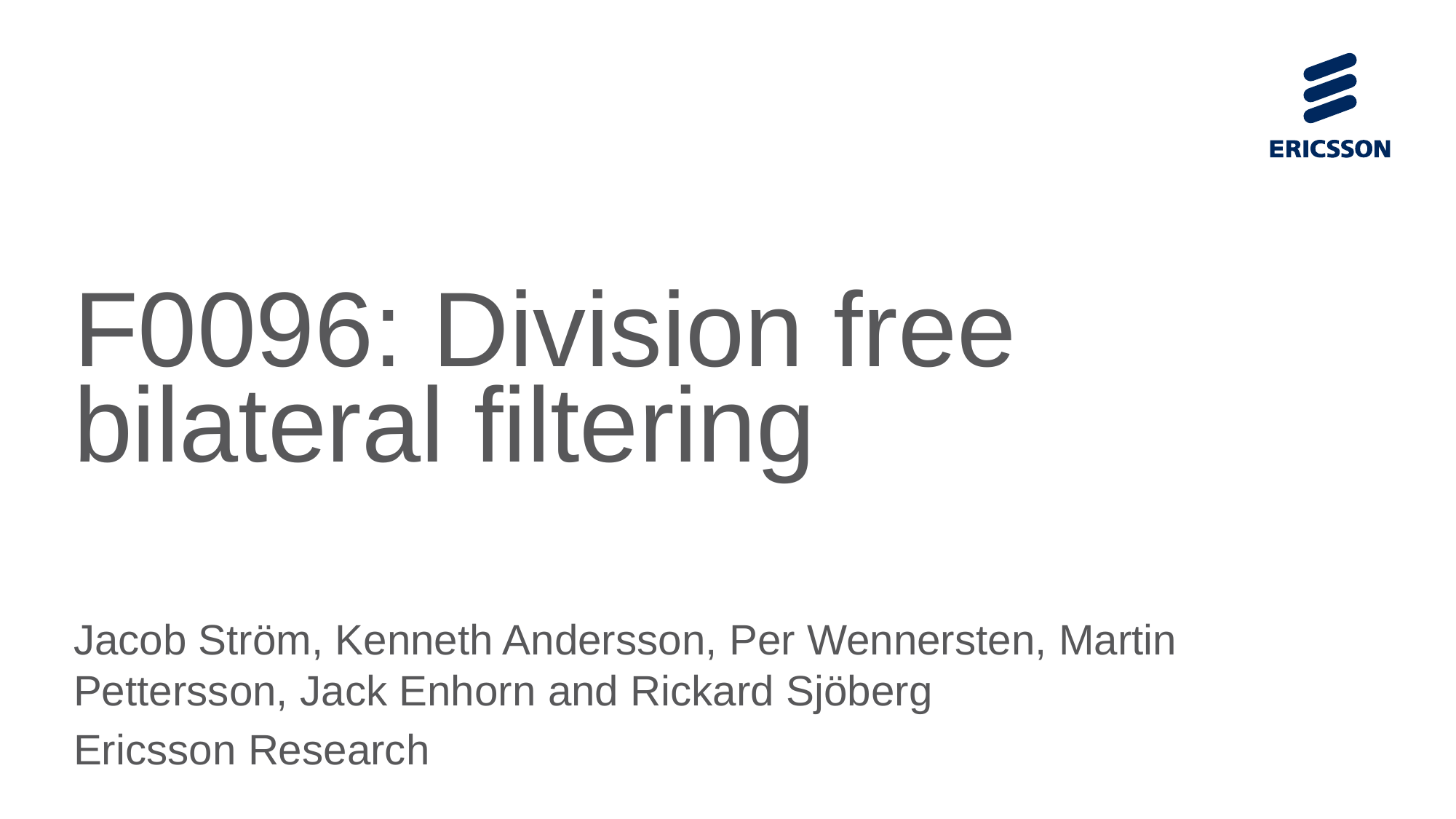

# F0096: Division free bilateral filtering
Jacob Ström, Kenneth Andersson, Per Wennersten, Martin Pettersson, Jack Enhorn and Rickard Sjöberg
Ericsson Research